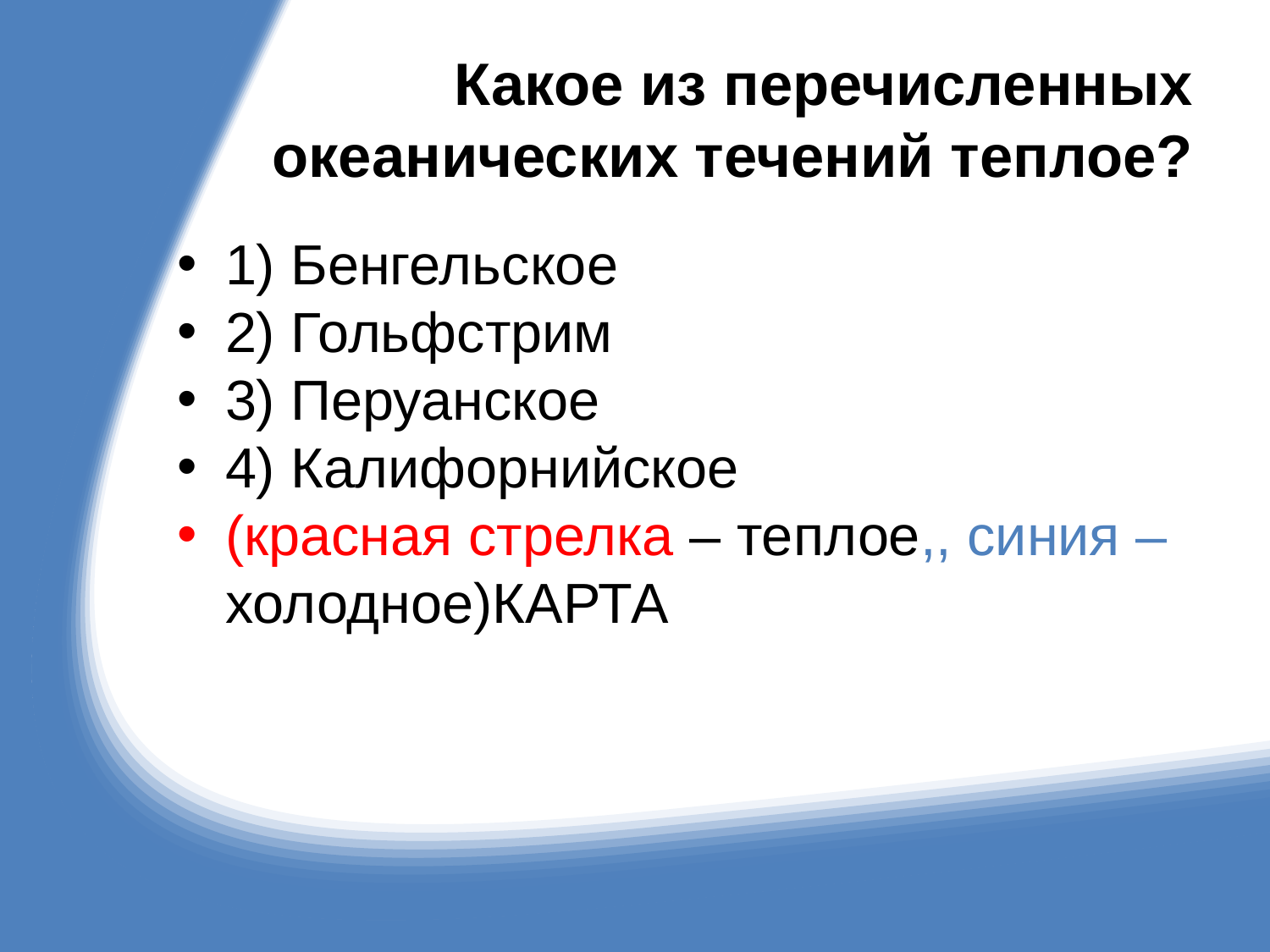

# Какое из перечисленных океанических течений теплое?
1) Бенгельское
2) Гольфстрим
3) Перуанское
4) Калифорнийское
(красная стрелка – теплое,, синия –холодное)КАРТА